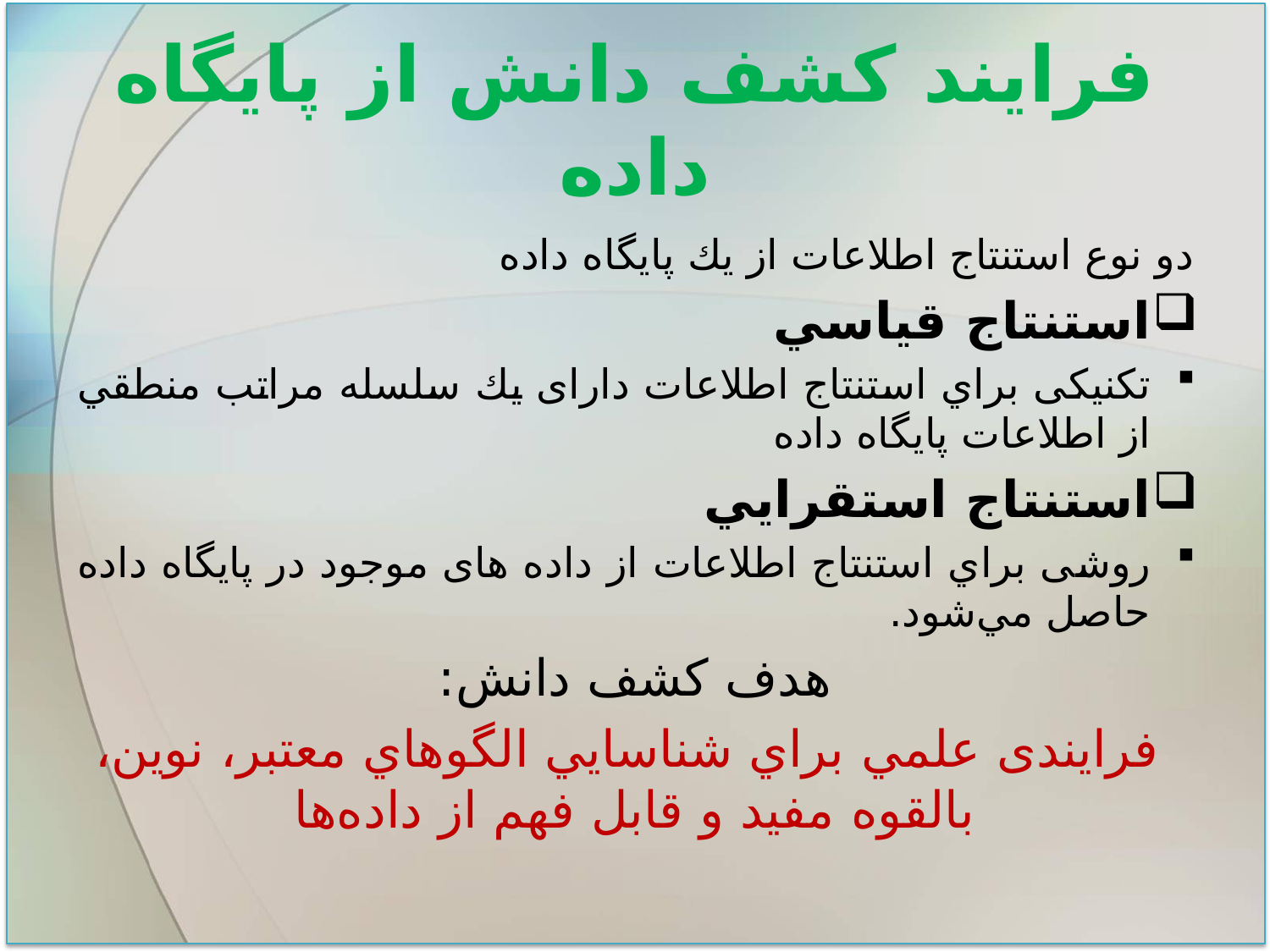

# فرايند كشف دانش از پايگاه داده
دو نوع استنتاج اطلاعات از يك پايگاه داده
استنتاج قياسي
تكنيكی براي استنتاج اطلاعات دارای ‌يك سلسله مراتب منطقي از اطلاعات پايگاه داده
استنتاج استقرايي
روشی براي استنتاج اطلاعات از داده های موجود در پايگاه داده حاصل مي‌‌شود.
هدف كشف دانش:
 فرایندی علمي‌ براي شناسايي الگوهاي معتبر، نوين، بالقوه مفيد و قابل فهم از داده‌ها